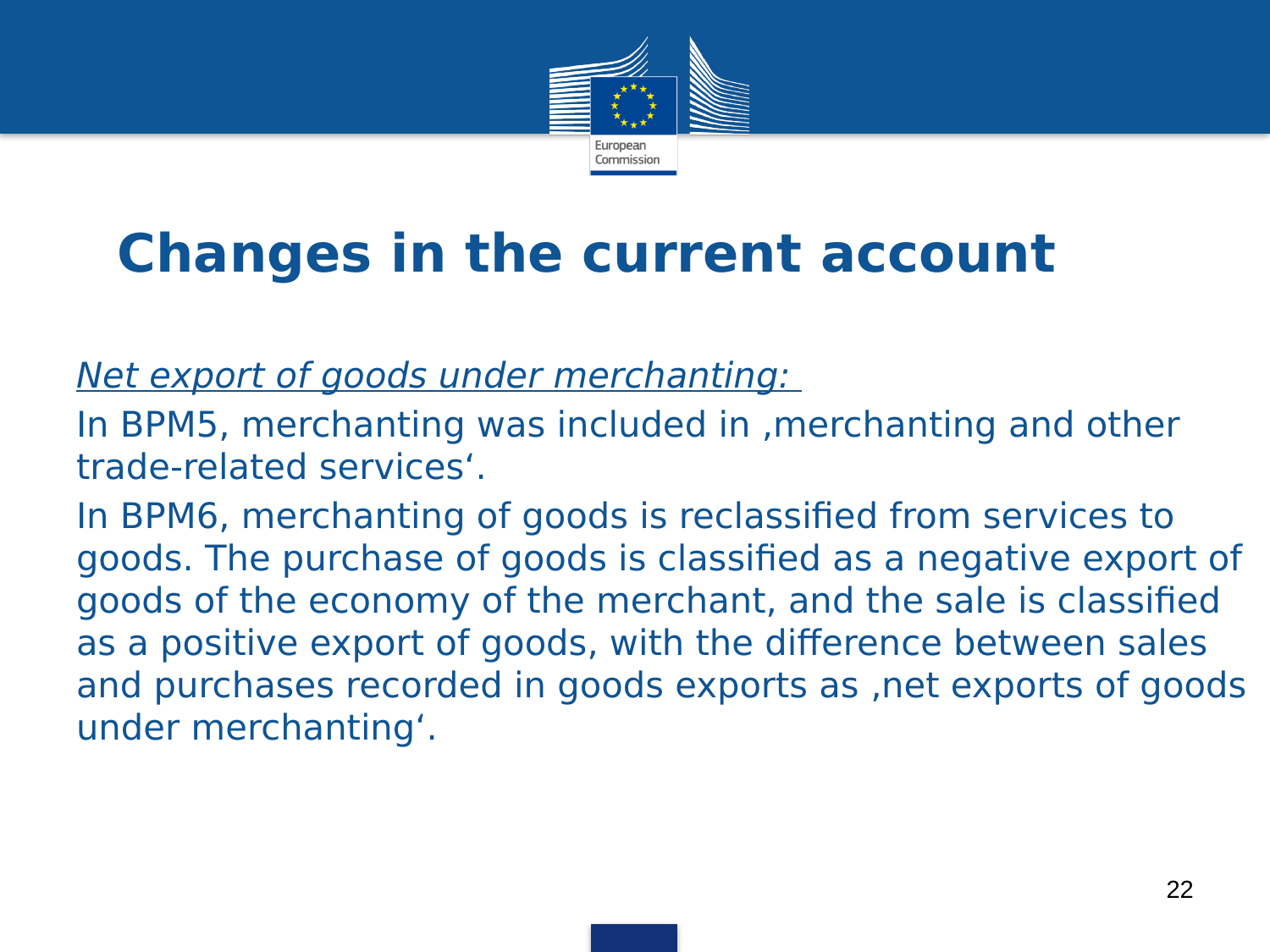

#
Changes in the current account
Net export of goods under merchanting:
In BPM5, merchanting was included in ‚merchanting and other trade-related services‘.
In BPM6, merchanting of goods is reclassified from services to goods. The purchase of goods is classified as a negative export of goods of the economy of the merchant, and the sale is classified as a positive export of goods, with the difference between sales and purchases recorded in goods exports as ‚net exports of goods under merchanting‘.
22